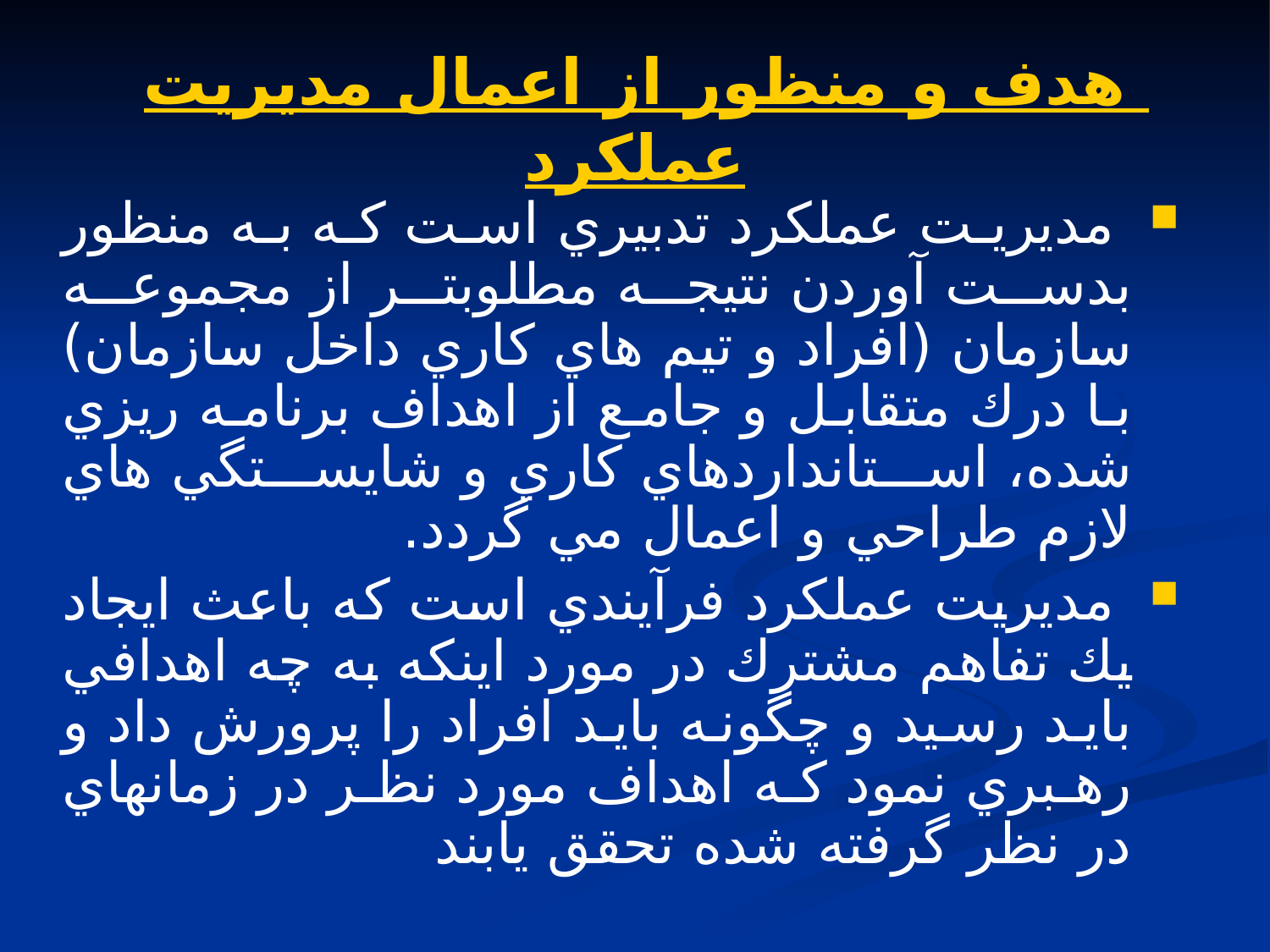

# هدف و منظور از اعمال مديريت عملكرد
 مديريت عملكرد تدبيري است كه به منظور بدست آوردن نتيجه مطلوبتر از مجموعه سازمان (افراد و تيم هاي كاري داخل سازمان) با درك متقابل و جامع از اهداف برنامه ريزي شده، استانداردهاي كاري و شايستگي هاي لازم طراحي و اعمال مي گردد.
 مديريت عملكرد فرآيندي است كه باعث ايجاد يك تفاهم مشترك در مورد اينكه به چه اهدافي بايد رسيد و چگونه بايد افراد را پرورش داد و رهبري نمود كه اهداف مورد نظر در زمانهاي در نظر گرفته شده تحقق يابند